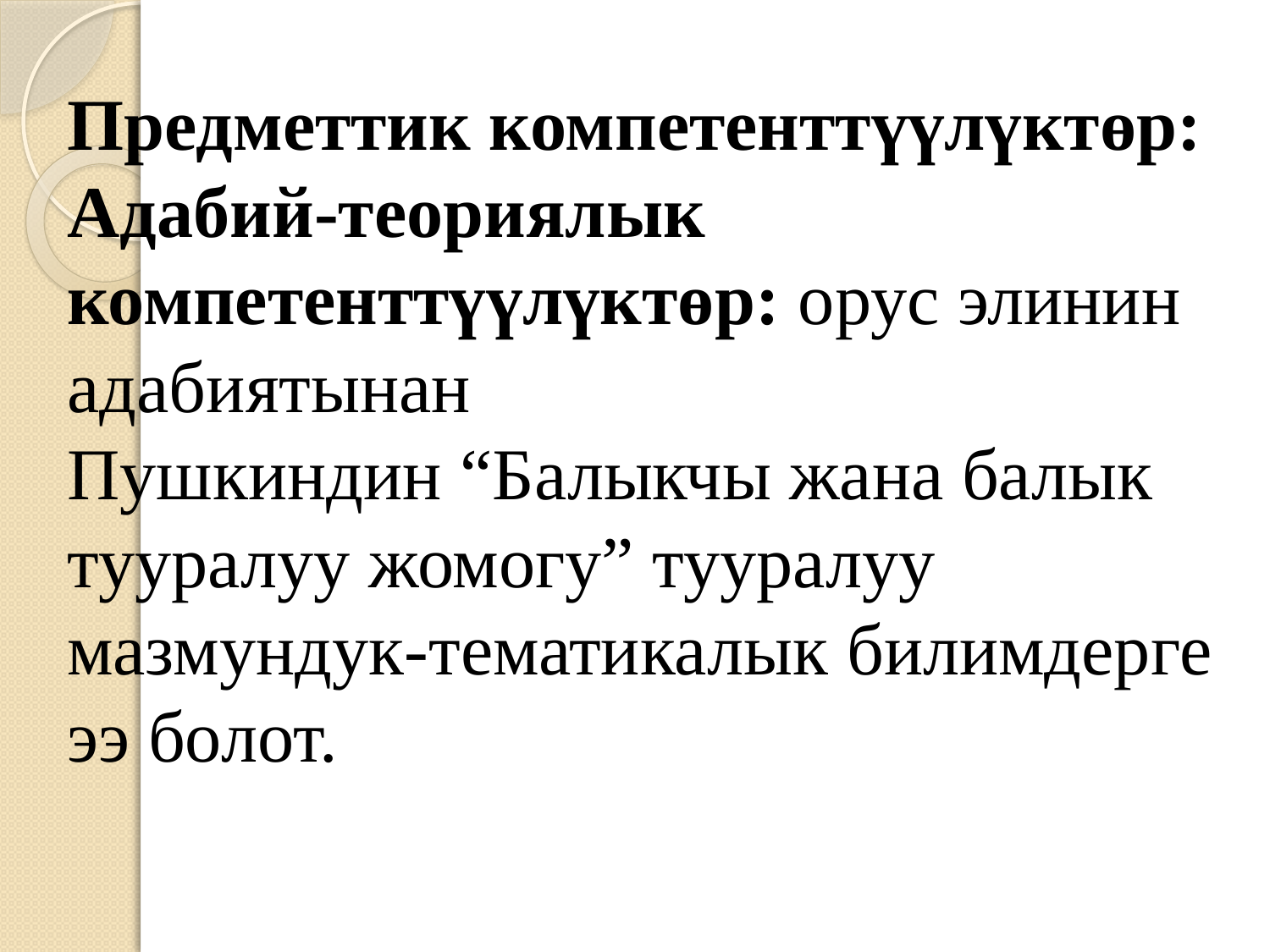

# Предметтик компетенттүүлүктөр: Адабий-теориялык компетенттүүлүктөр: орус элинин адабиятынан Пушкиндин “Балыкчы жана балык тууралуу жомогу” тууралуу мазмундук-тематикалык билимдерге ээ болот.